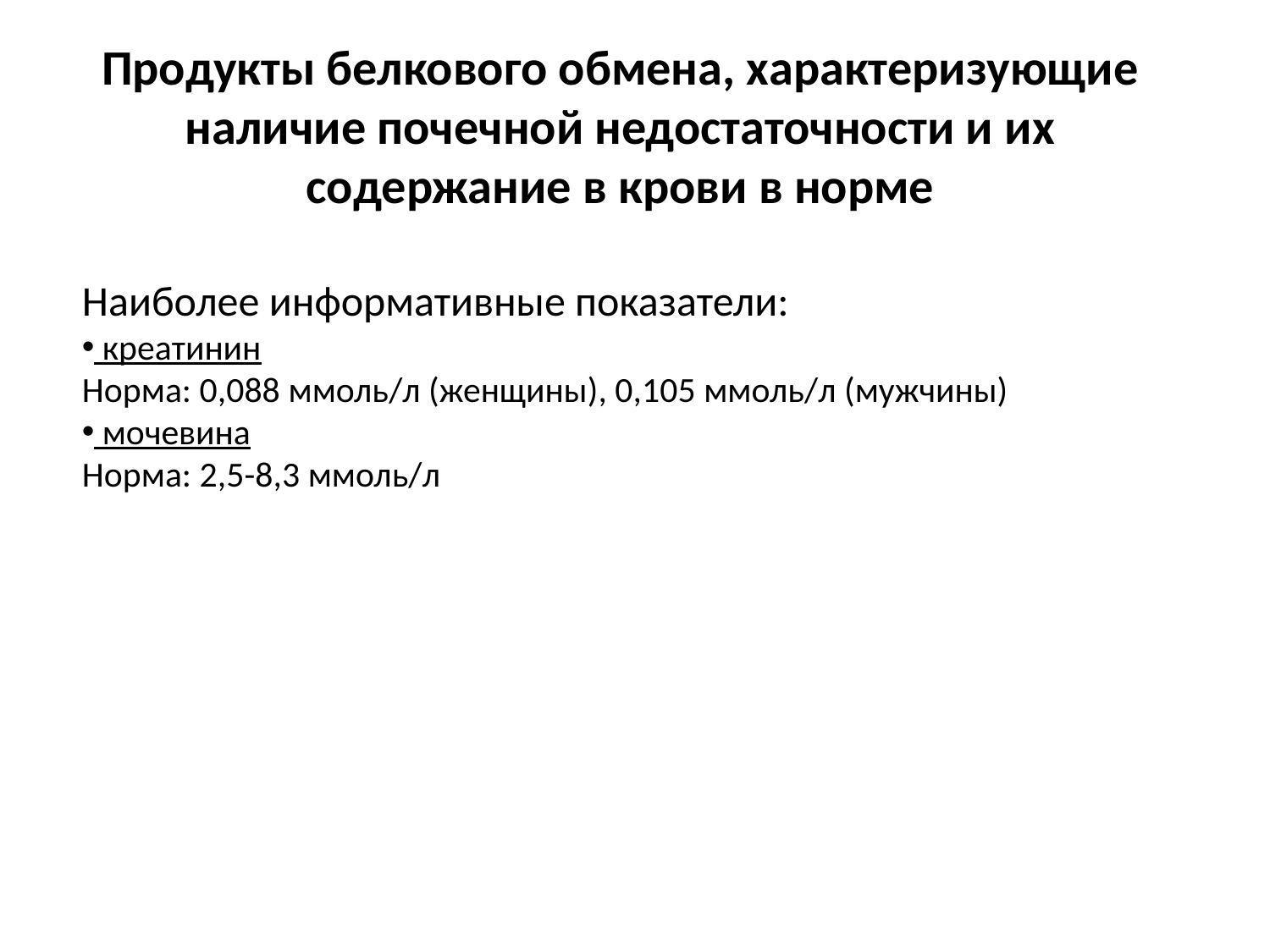

Продукты белкового обмена, характеризующие наличие почечной недостаточности и их содержание в крови в норме
Наиболее информативные показатели:
 креатинин
Норма: 0,088 ммоль/л (женщины), 0,105 ммоль/л (мужчины)
 мочевина
Норма: 2,5-8,3 ммоль/л